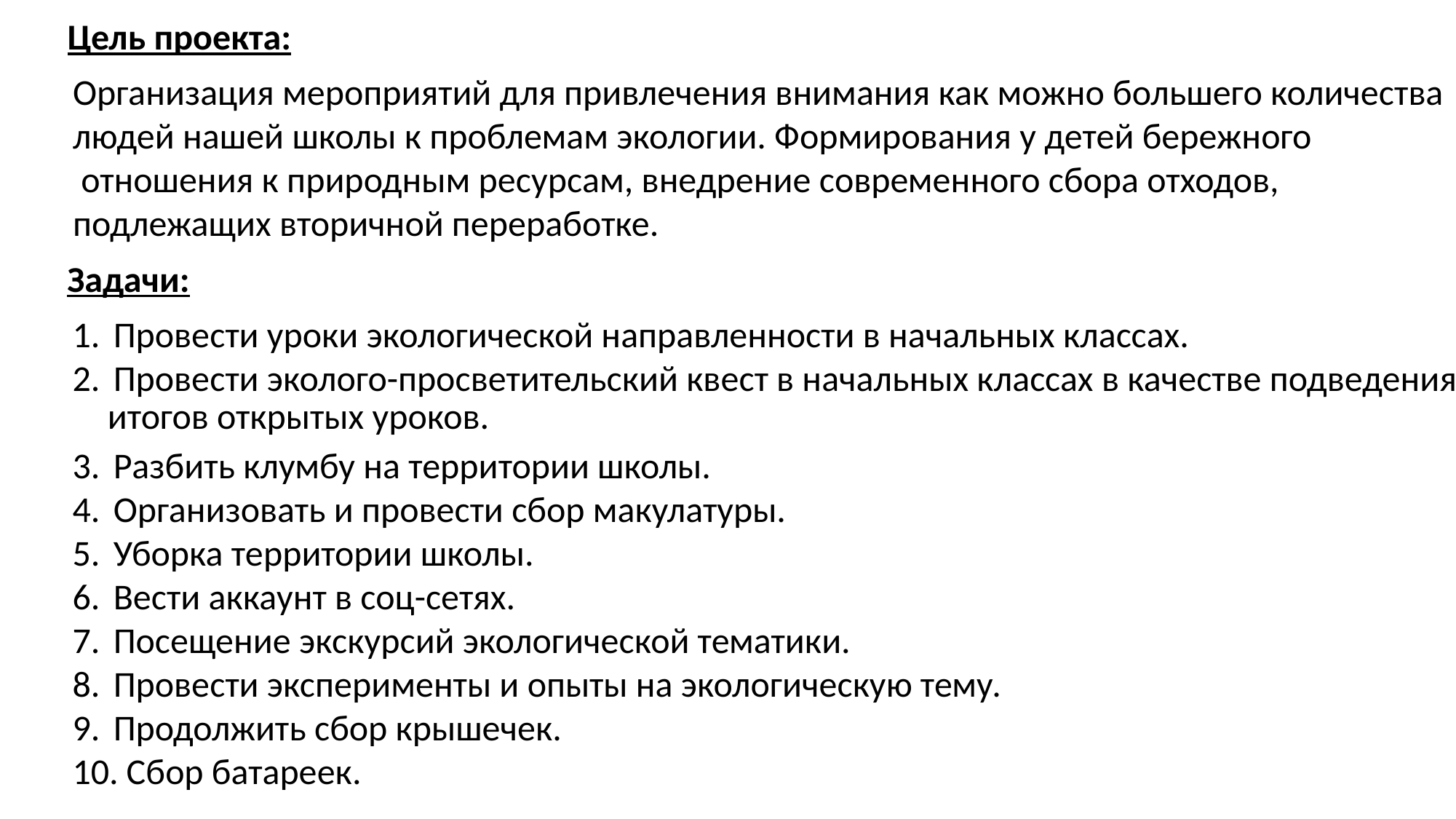

Цель проекта:
Организация мероприятий для привлечения внимания как можно большего количества
людей нашей школы к проблемам экологии. Формирования у детей бережного
 отношения к природным ресурсам, внедрение современного сбора отходов,
подлежащих вторичной переработке.
Задачи:

Провести уроки экологической направленности в начальных классах.
Провести эколого-просветительский квест в начальных классах в качестве подведения

Разбить клумбу на территории школы.
Организовать и провести сбор макулатуры.
Уборка территории школы.
Вести аккаунт в соц-сетях.
Посещение экскурсий экологической тематики.
Провести эксперименты и опыты на экологическую тему.
Продолжить сбор крышечек.
 Сбор батареек.

итогов открытых уроков.